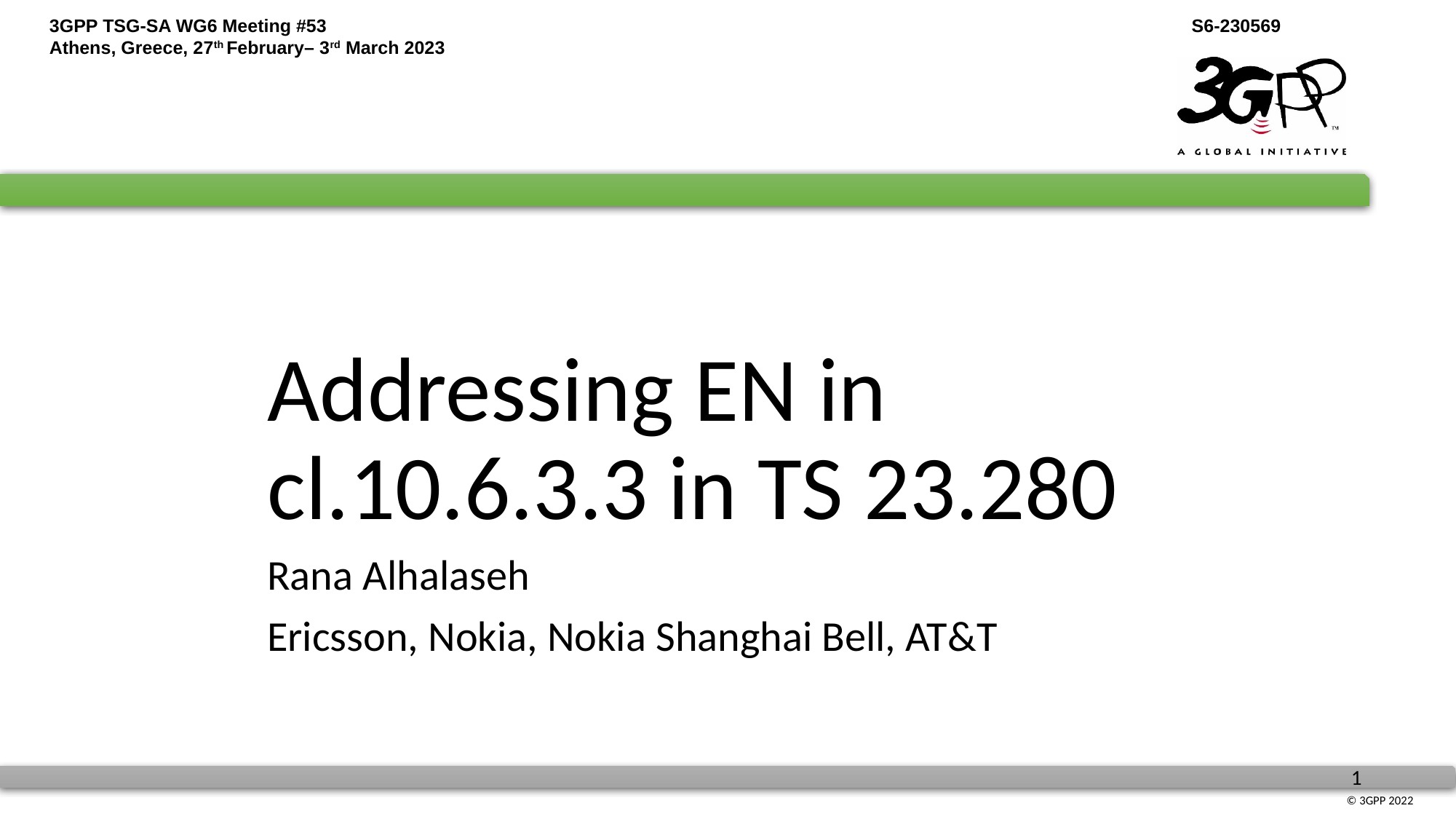

# Addressing EN in cl.10.6.3.3 in TS 23.280
Rana Alhalaseh
Ericsson, Nokia, Nokia Shanghai Bell, AT&T